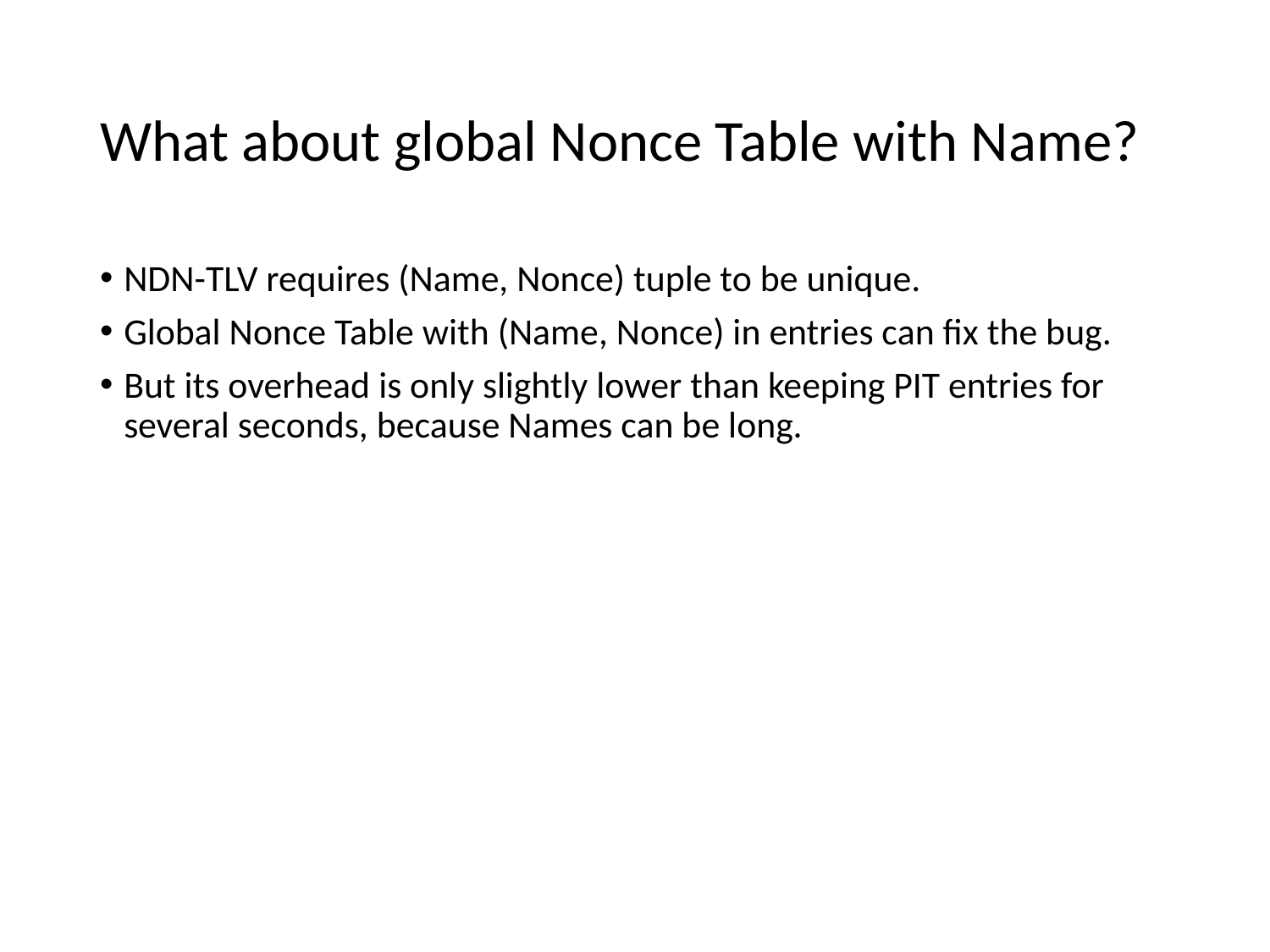

# What about global Nonce Table with Name?
NDN-TLV requires (Name, Nonce) tuple to be unique.
Global Nonce Table with (Name, Nonce) in entries can fix the bug.
But its overhead is only slightly lower than keeping PIT entries for several seconds, because Names can be long.